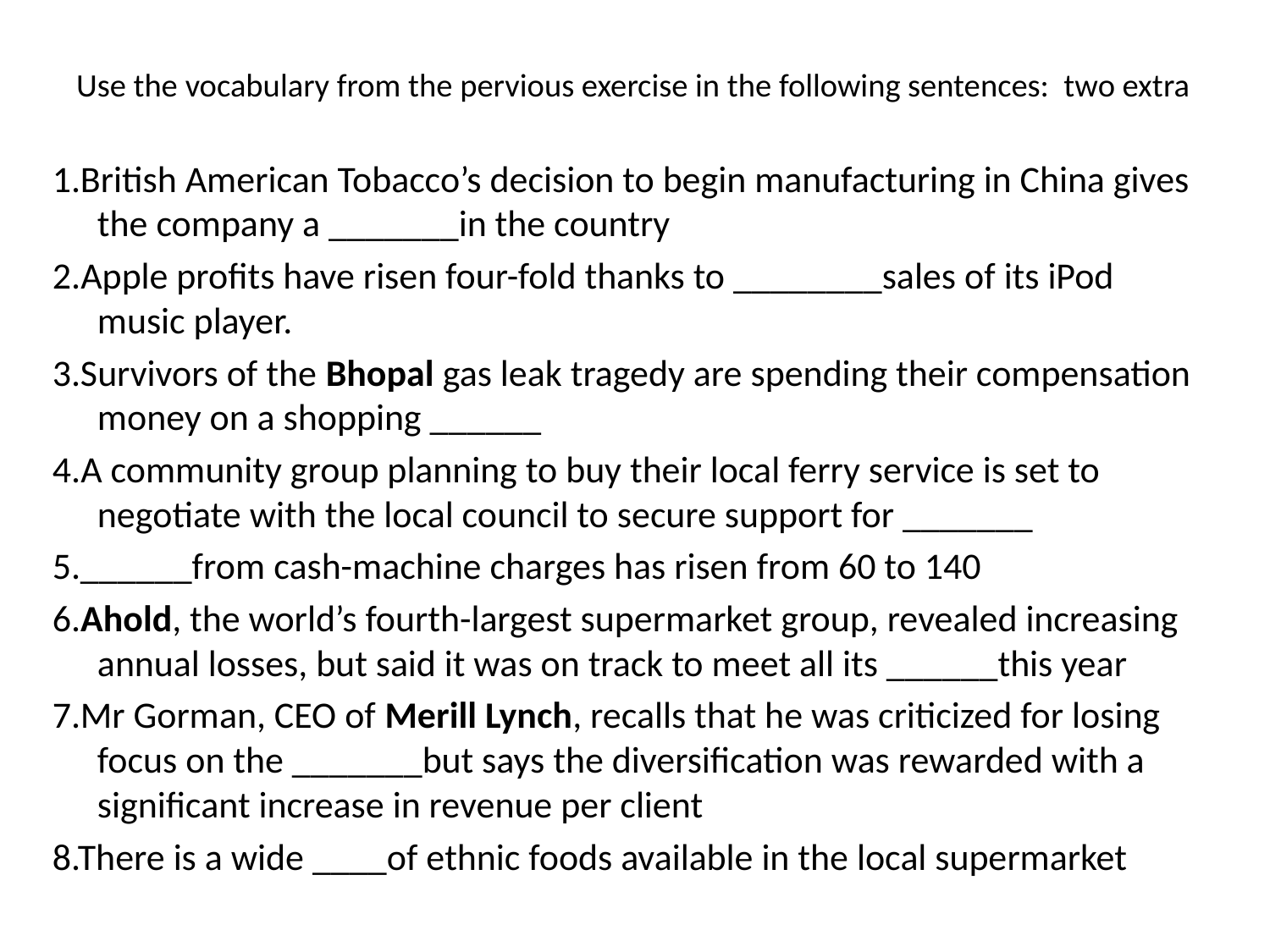

# Use the vocabulary from the pervious exercise in the following sentences:  two extra
1.British American Tobacco’s decision to begin manufacturing in China gives the company a _______in the country
2.Apple profits have risen four-fold thanks to ________sales of its iPod music player.
3.Survivors of the Bhopal gas leak tragedy are spending their compensation money on a shopping ______
4.A community group planning to buy their local ferry service is set to negotiate with the local council to secure support for _______
5.______from cash-machine charges has risen from 60 to 140
6.Ahold, the world’s fourth-largest supermarket group, revealed increasing annual losses, but said it was on track to meet all its ______this year
7.Mr Gorman, CEO of Merill Lynch, recalls that he was criticized for losing focus on the _______but says the diversification was rewarded with a significant increase in revenue per client
8.There is a wide ____of ethnic foods available in the local supermarket